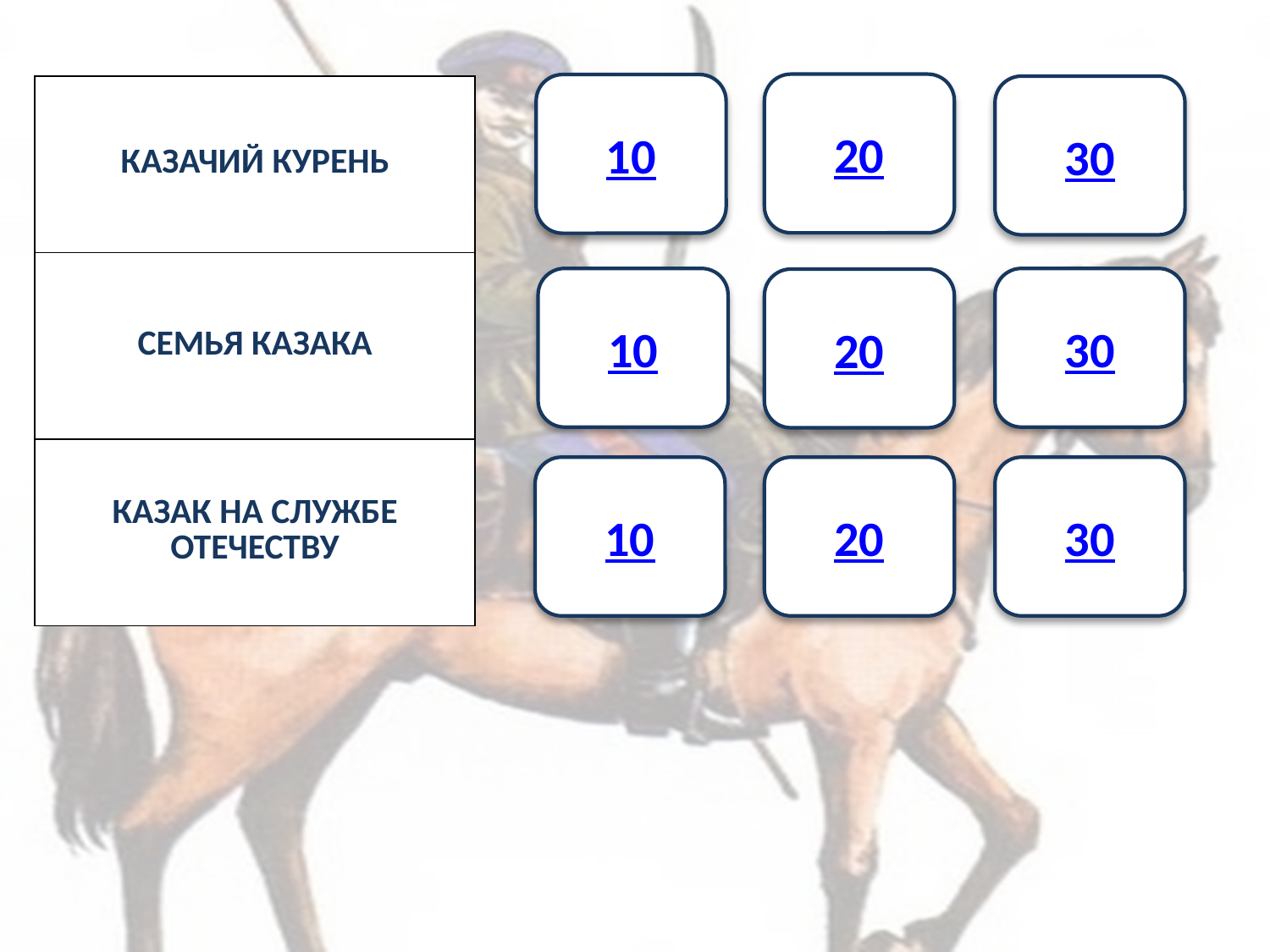

20
10
| КАЗАЧИЙ КУРЕНЬ |
| --- |
| СЕМЬЯ КАЗАКА |
| КАЗАК НА СЛУЖБЕ ОТЕЧЕСТВУ |
30
10
30
20
10
20
30